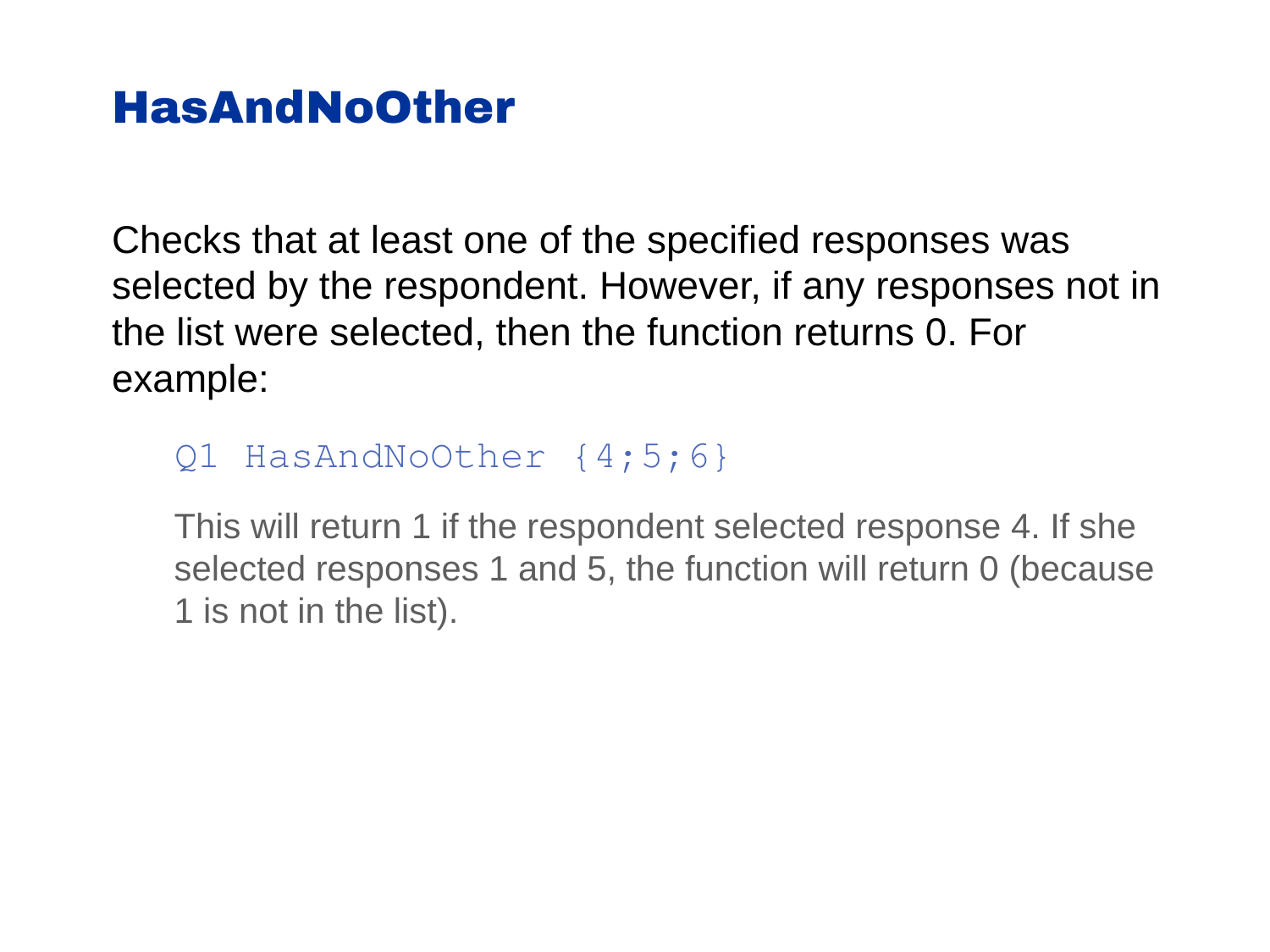

# HasAndNoOther
Checks that at least one of the specified responses was selected by the respondent. However, if any responses not in the list were selected, then the function returns 0. For example:
Q1 HasAndNoOther {4;5;6}
This will return 1 if the respondent selected response 4. If she selected responses 1 and 5, the function will return 0 (because 1 is not in the list).